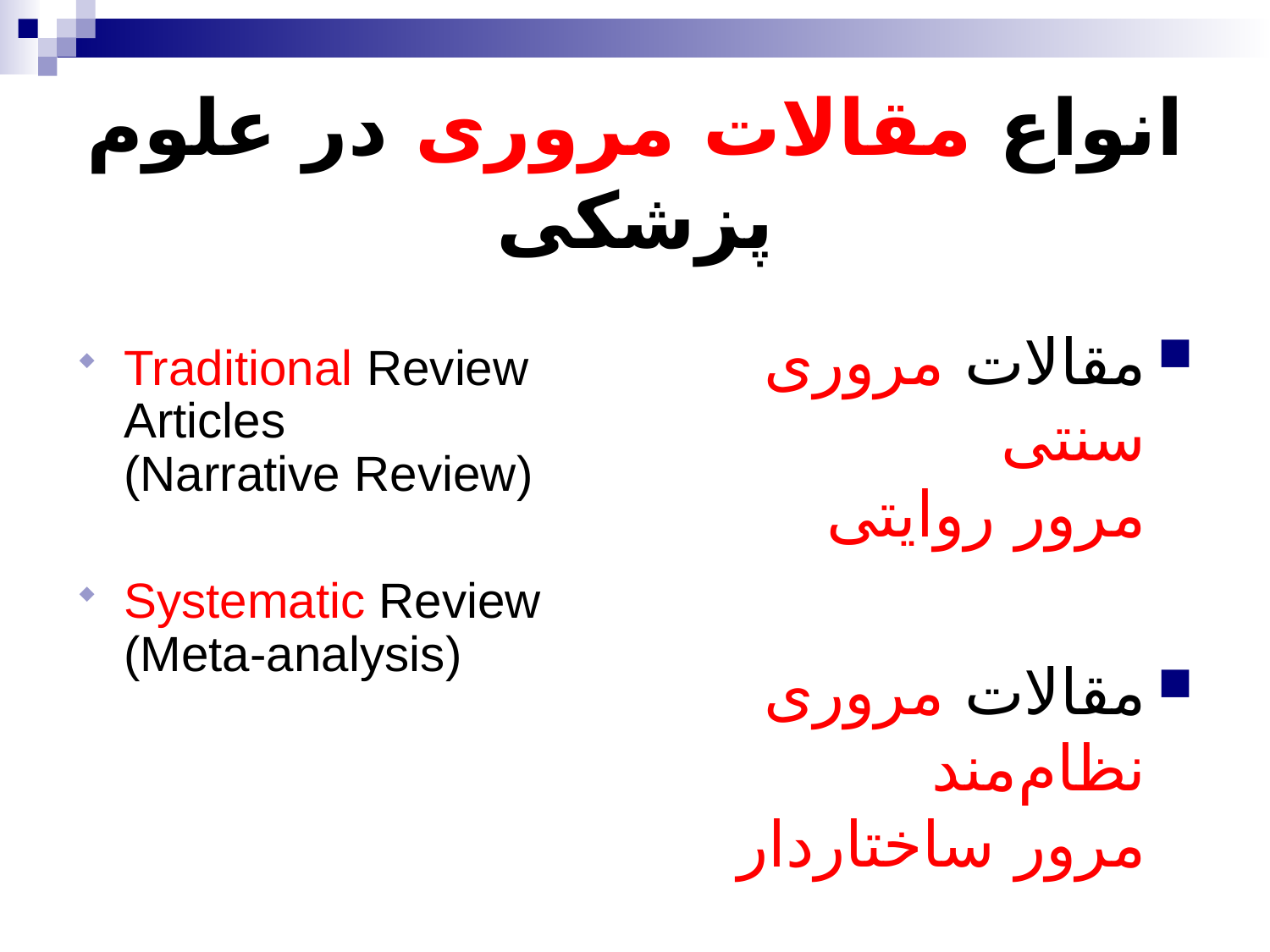

# انواع مقالات مروری در علوم پزشکی
مقالات مروری سنتی
مرور روايتی

مقالات مروری نظام‌مند
مرور ساختاردار
Traditional Review Articles
(Narrative Review)

Systematic Review   (Meta-analysis)